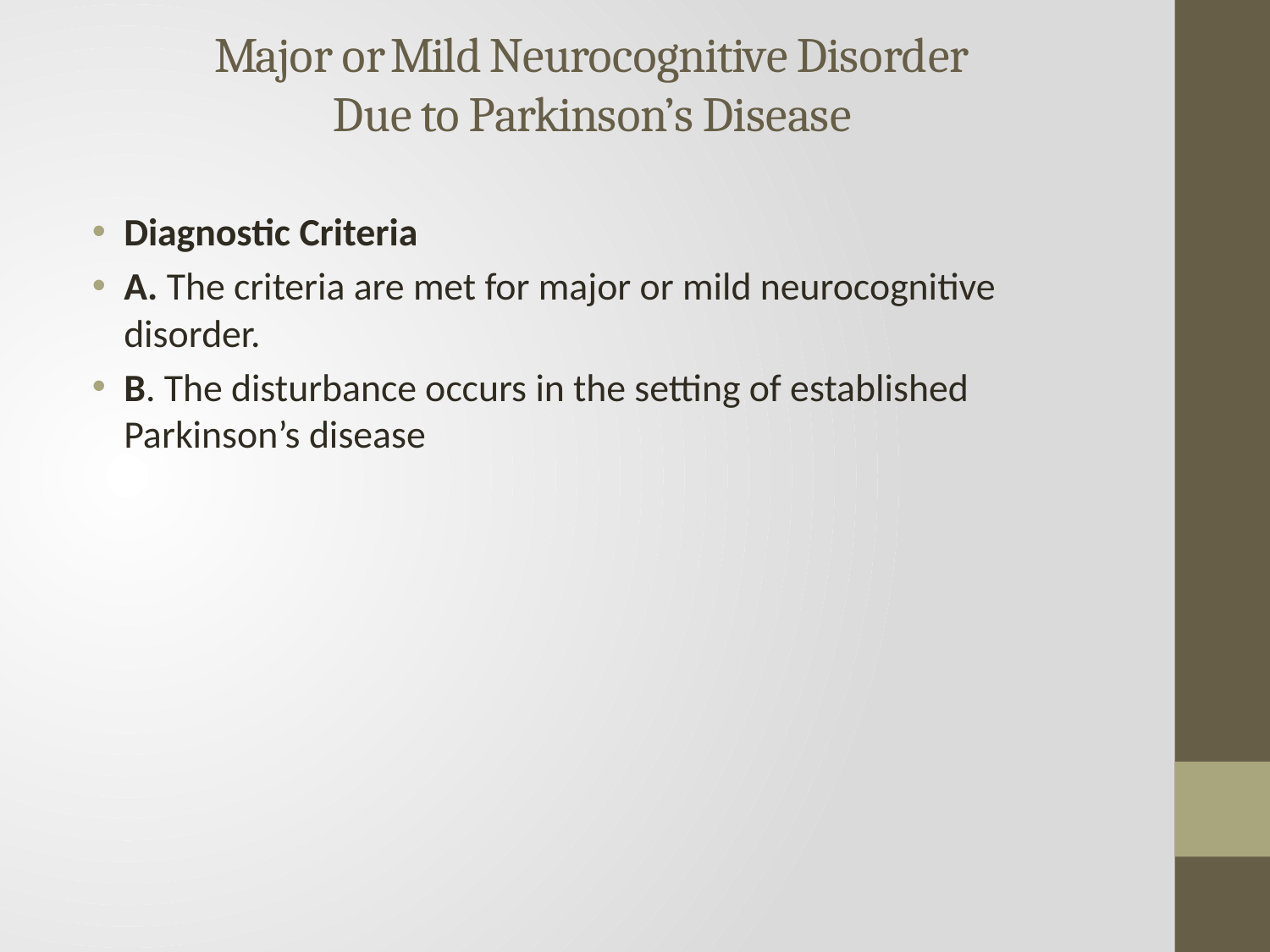

# Major or Mild Neurocognitive Disorder Due to Parkinson’s Disease
Diagnostic Criteria
A. The criteria are met for major or mild neurocognitive disorder.
B. The disturbance occurs in the setting of established Parkinson’s disease